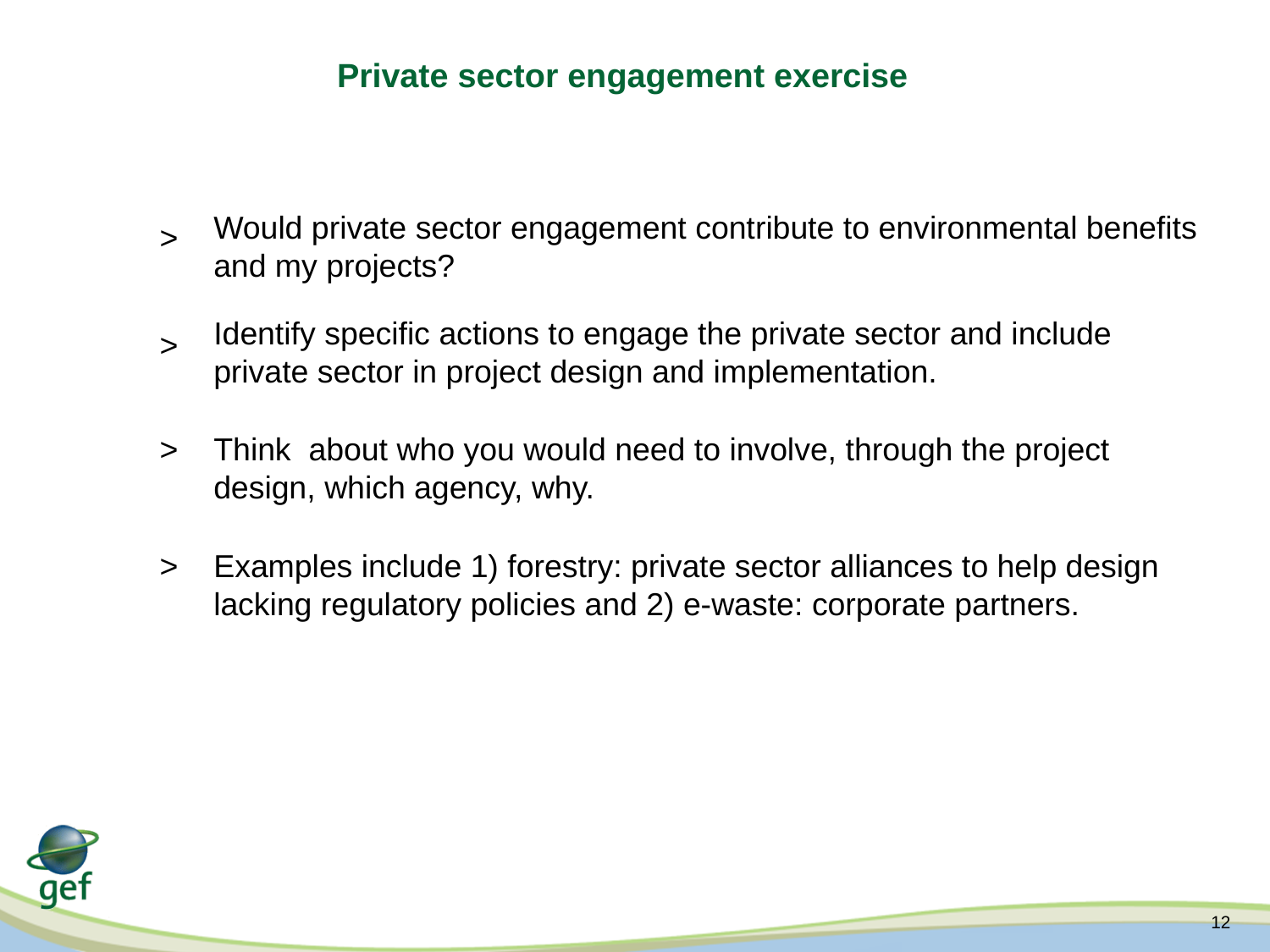

# Private sector engagement exercise
Would private sector engagement contribute to environmental benefits and my projects?
>
Identify specific actions to engage the private sector and include private sector in project design and implementation.
>
>
Think  about who you would need to involve, through the project design, which agency, why.
>
Examples include 1) forestry: private sector alliances to help design lacking regulatory policies and 2) e-waste: corporate partners.